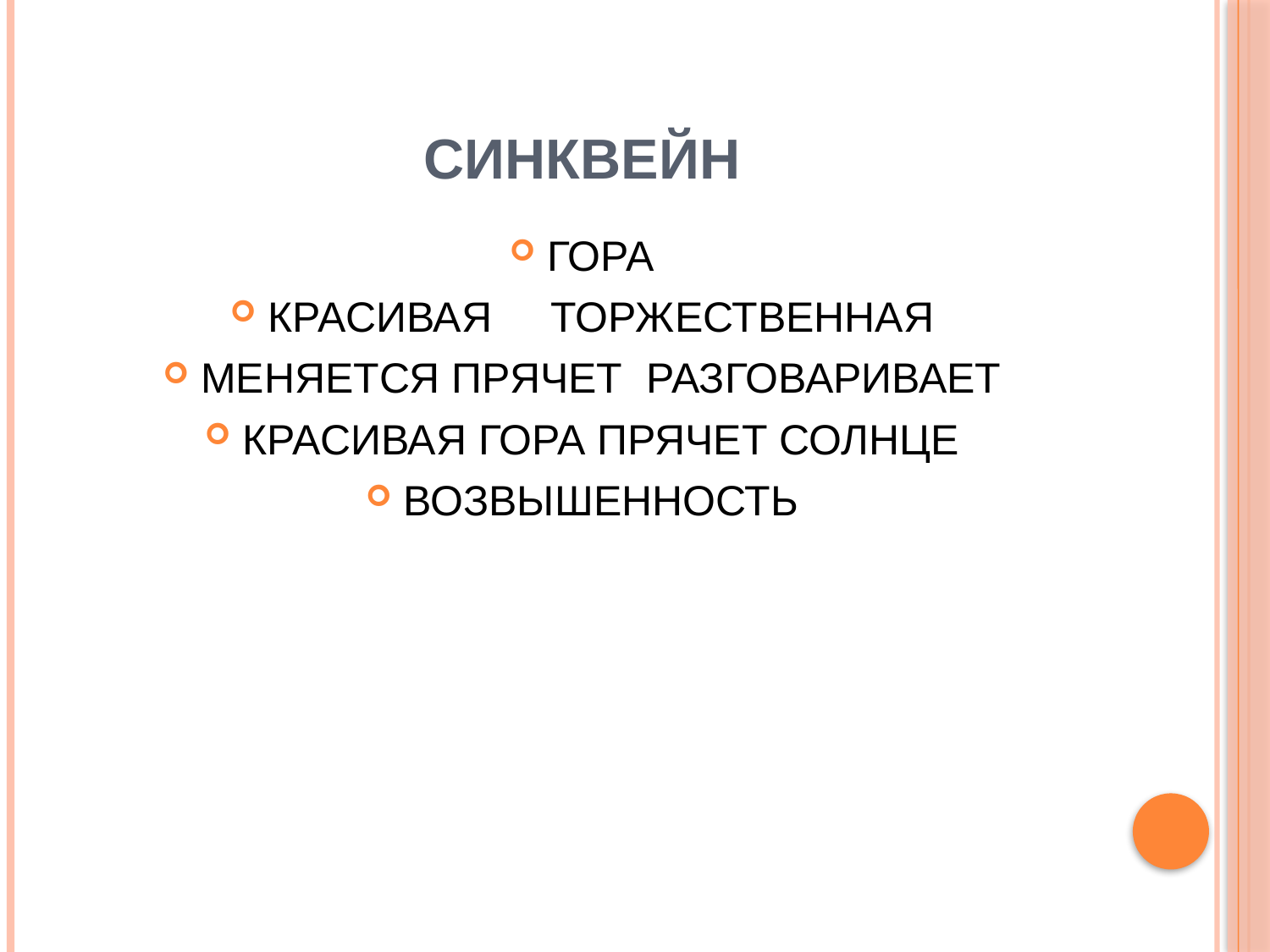

# Синквейн
ГОРА
КРАСИВАЯ     ТОРЖЕСТВЕННАЯ
МЕНЯЕТСЯ ПРЯЧЕТ  РАЗГОВАРИВАЕТ
КРАСИВАЯ ГОРА ПРЯЧЕТ СОЛНЦЕ
ВОЗВЫШЕННОСТЬ